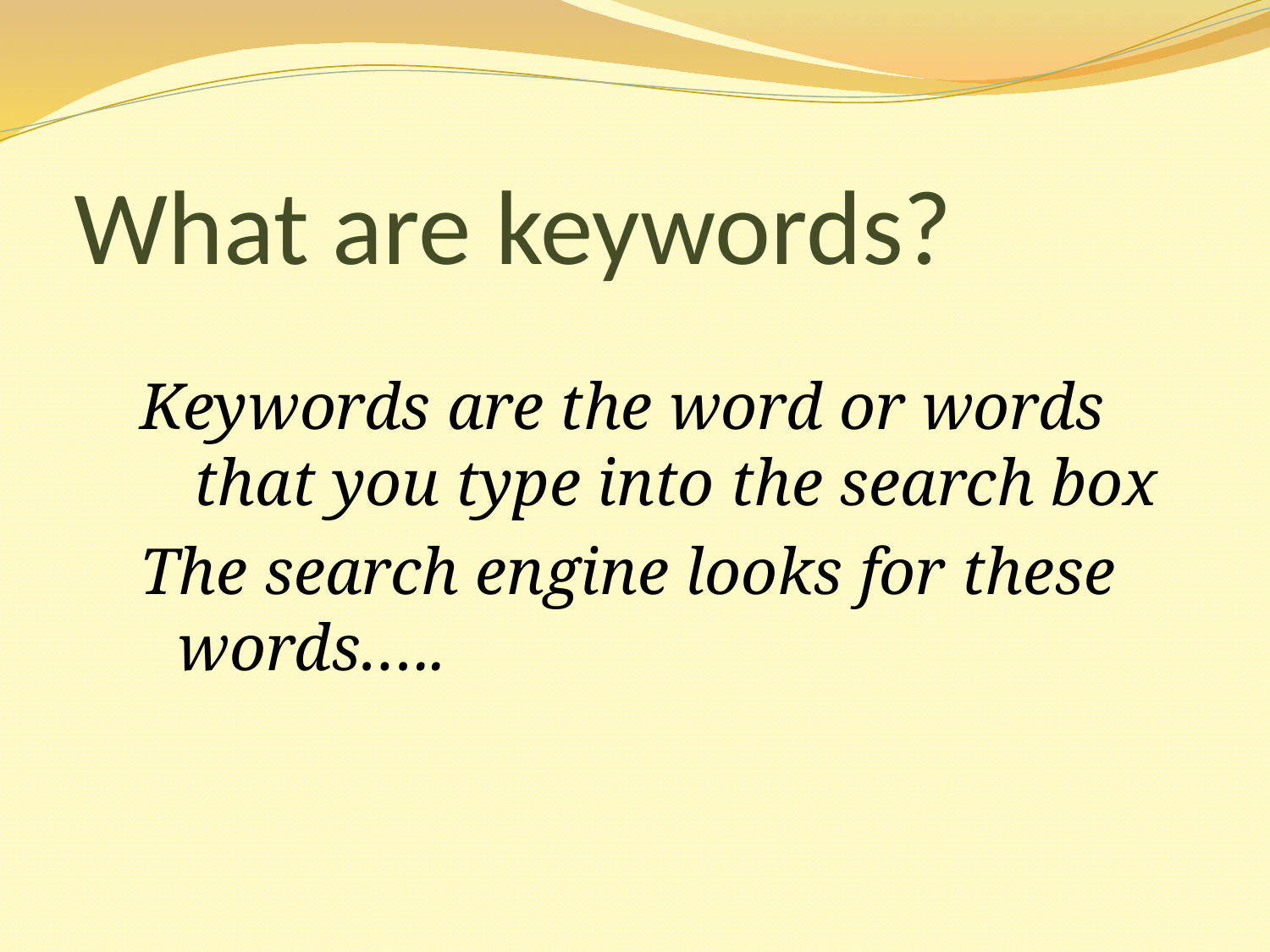

# What are keywords?
Keywords are the word or words           that you type into the search box
The search engine looks for these words…..